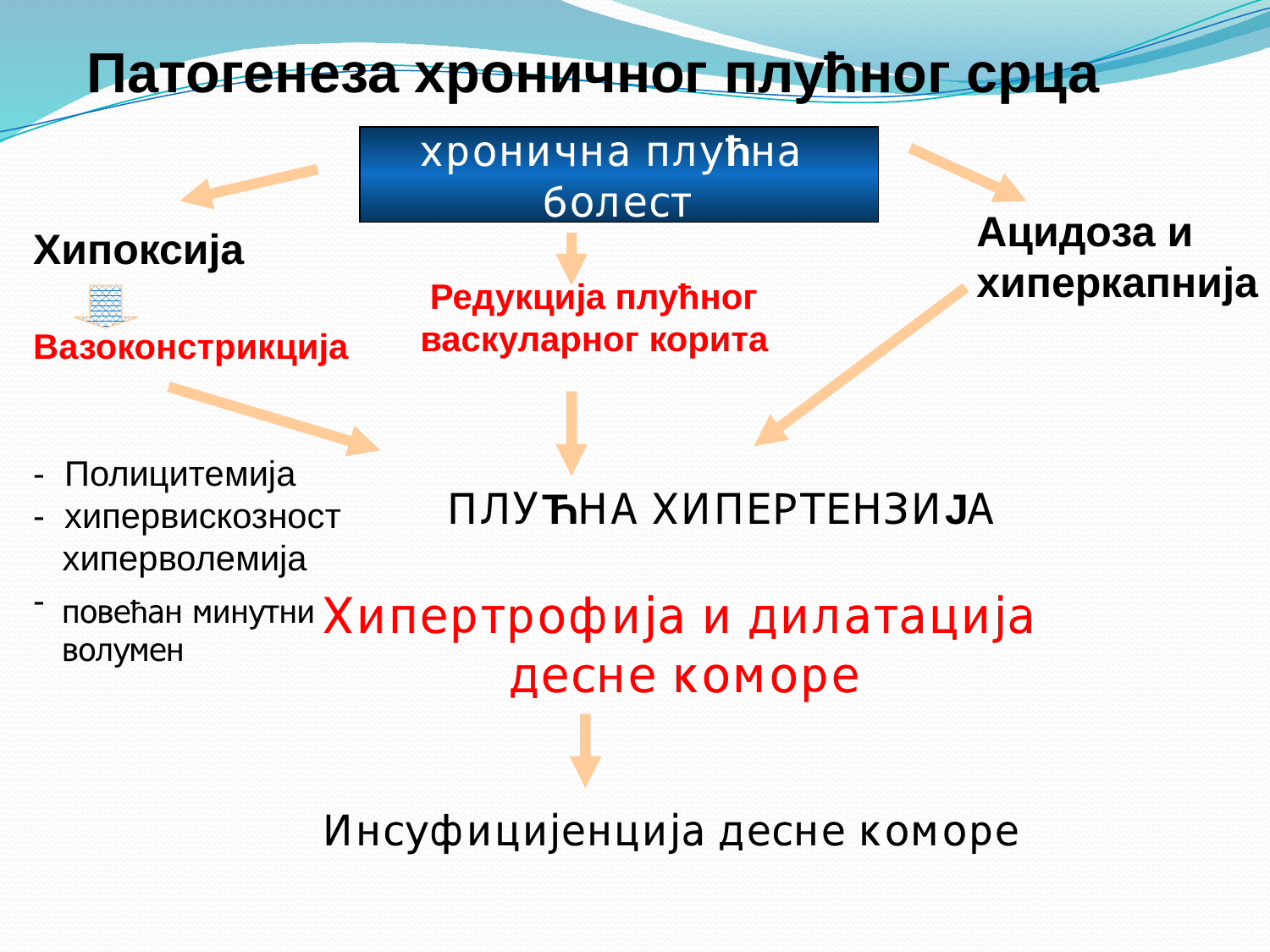

Патогенеза хроничног плућног срца
хронична плућна
болест

Ацидоза и
хиперкапнија
Хипоксија

Вазоконстрикција

-  Полицитемија
-  хипервискозност
   хиперволемија
-

    Редукција плућног
   васкуларног корита

          ПЛУЋНА ХИПЕРТЕНЗИЈА

Хипертрофија и дилатација
             десне коморе

Инсуфицијенција десне коморе
повећан минутни
волумен